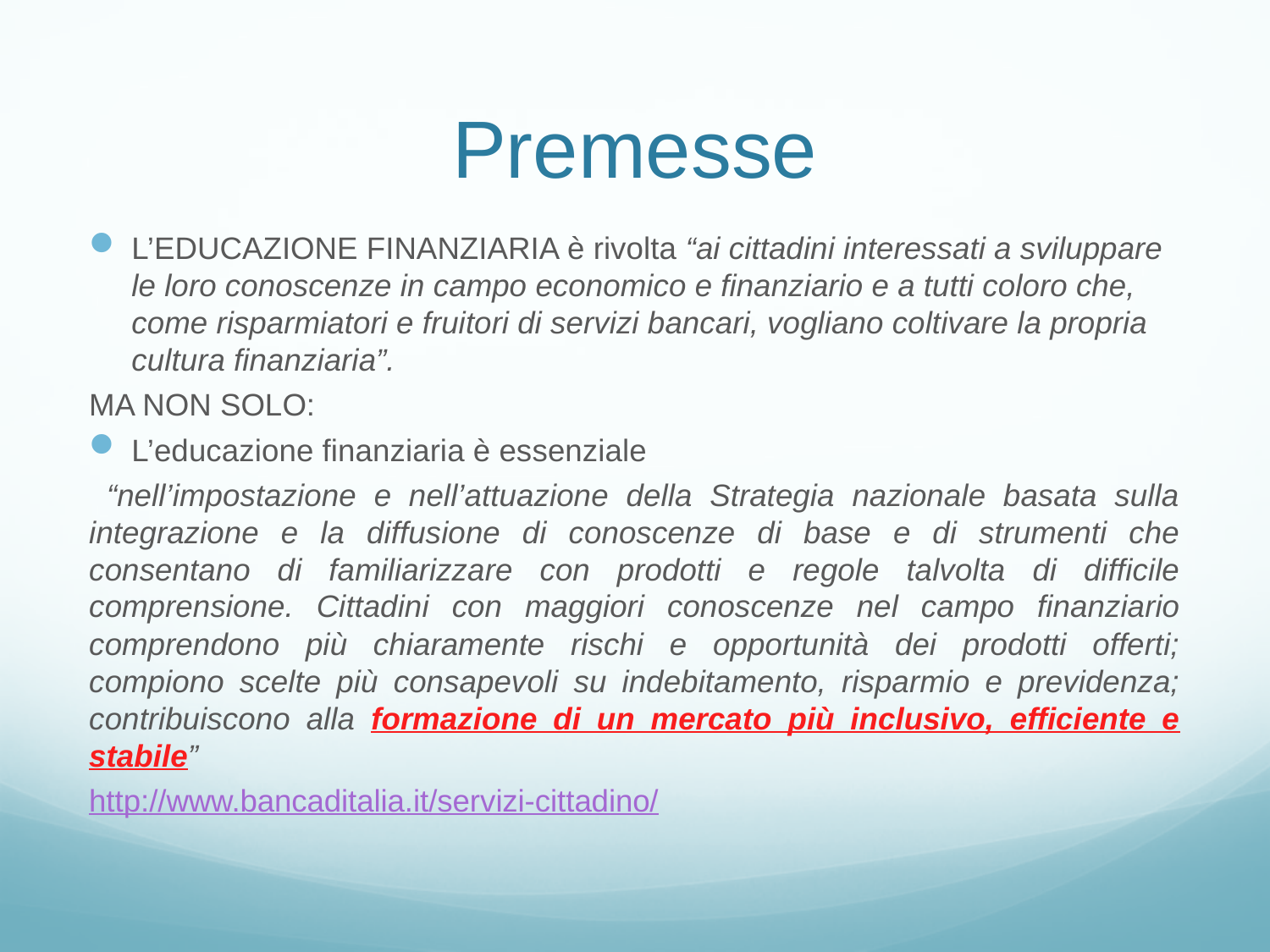

# Premesse
L’EDUCAZIONE FINANZIARIA è rivolta “ai cittadini interessati a sviluppare le loro conoscenze in campo economico e finanziario e a tutti coloro che, come risparmiatori e fruitori di servizi bancari, vogliano coltivare la propria cultura finanziaria”.
MA NON SOLO:
L’educazione finanziaria è essenziale
 “nell’impostazione e nell’attuazione della Strategia nazionale basata sulla integrazione e la diffusione di conoscenze di base e di strumenti che consentano di familiarizzare con prodotti e regole talvolta di difficile comprensione. Cittadini con maggiori conoscenze nel campo finanziario comprendono più chiaramente rischi e opportunità dei prodotti offerti; compiono scelte più consapevoli su indebitamento, risparmio e previdenza; contribuiscono alla formazione di un mercato più inclusivo, efficiente e stabile”
http://www.bancaditalia.it/servizi-cittadino/